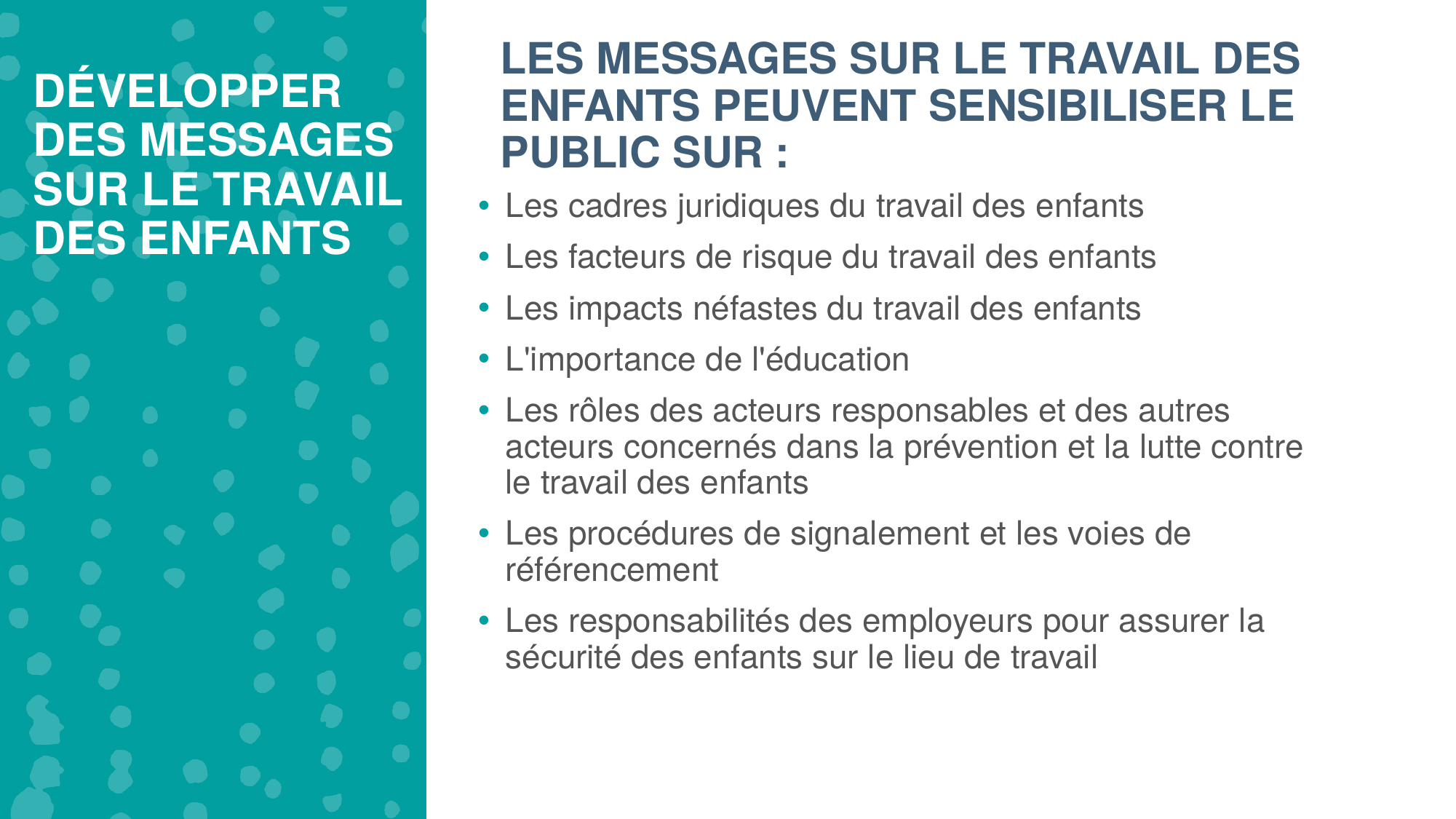

LES MESSAGES SUR LE TRAVAIL DES ENFANTS PEUVENT SENSIBILISER LE PUBLIC SUR :
DÉVELOPPER DES MESSAGES SUR LE TRAVAIL DES ENFANTS
Les cadres juridiques du travail des enfants
Les facteurs de risque du travail des enfants
Les impacts néfastes du travail des enfants
L'importance de l'éducation
Les rôles des acteurs responsables et des autres acteurs concernés dans la prévention et la lutte contre le travail des enfants
Les procédures de signalement et les voies de référencement
Les responsabilités des employeurs pour assurer la sécurité des enfants sur le lieu de travail